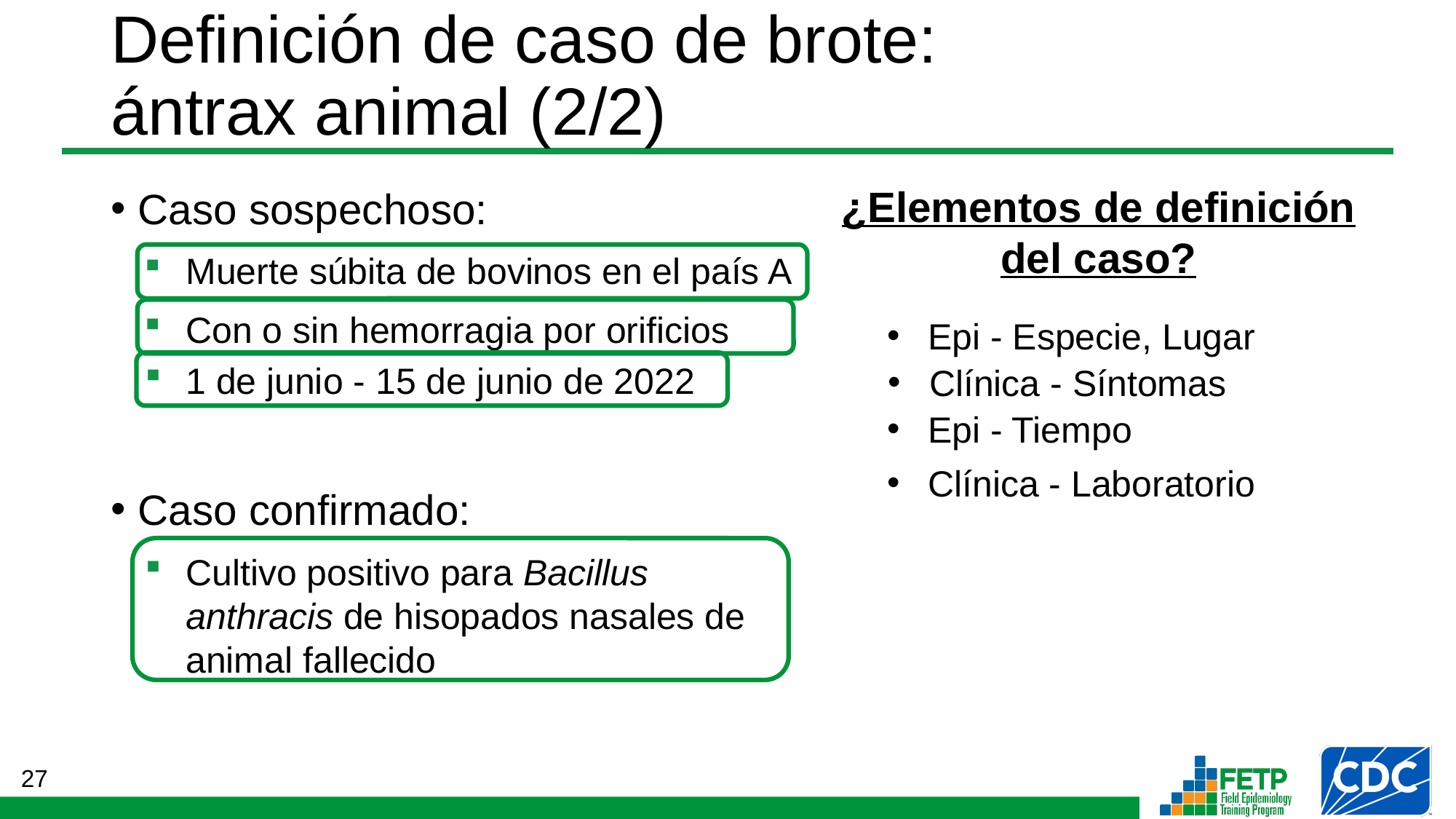

# Definición de caso de brote: ántrax animal (2/2)
¿Elementos de definición del caso?

Caso sospechoso:
Muerte súbita de bovinos en el país A
Con o sin hemorragia por orificios
1 de junio - 15 de junio de 2022

Caso confirmado:
Cultivo positivo para Bacillus
anthracis de hisopados nasales de animal fallecido

Epi - Especie, Lugar

Clínica - Síntomas

Epi - Tiempo
Clínica - Laboratorio